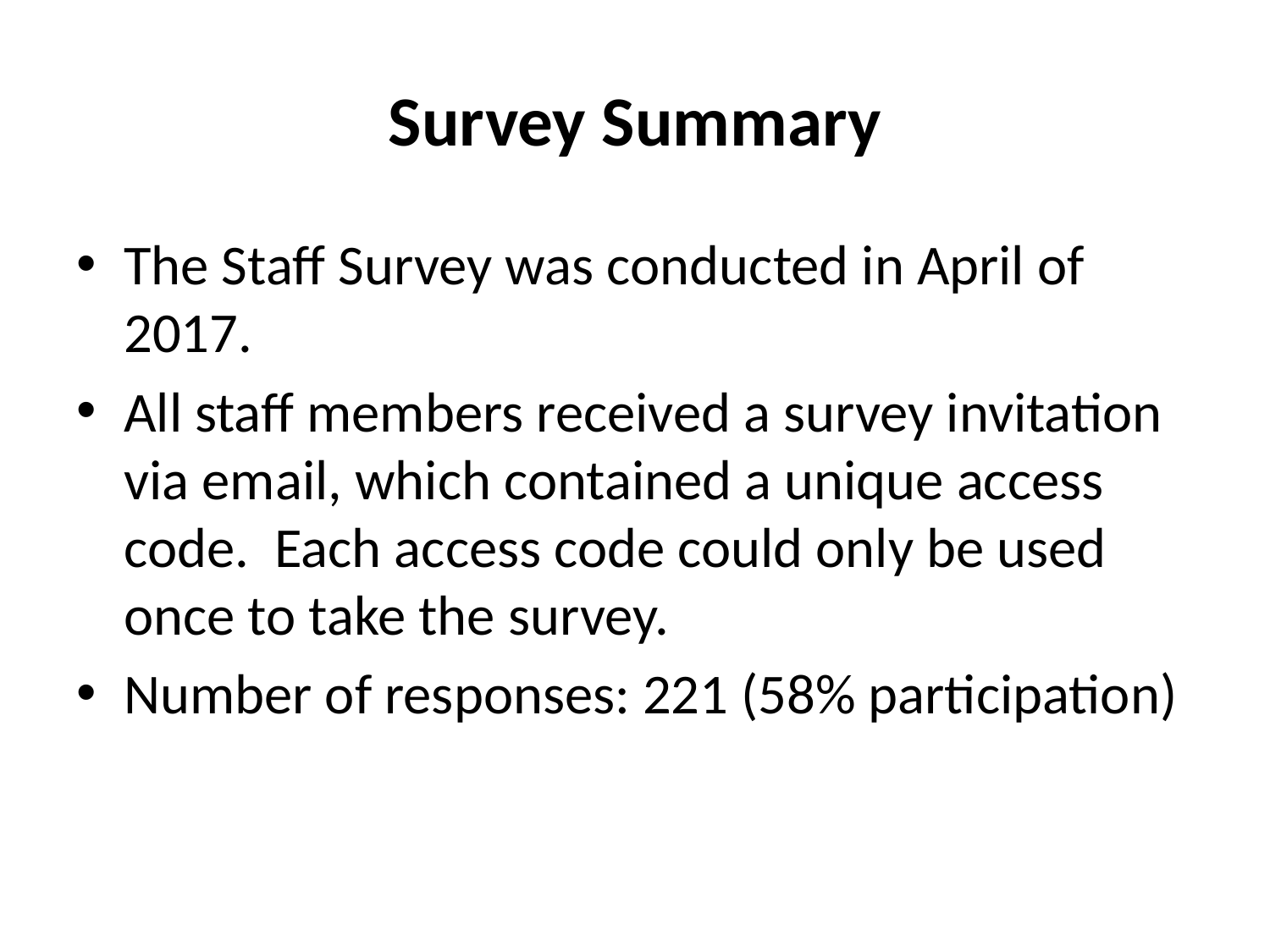

# Survey Summary
The Staff Survey was conducted in April of 2017.
All staff members received a survey invitation via email, which contained a unique access code.  Each access code could only be used once to take the survey.
Number of responses: 221 (58% participation)